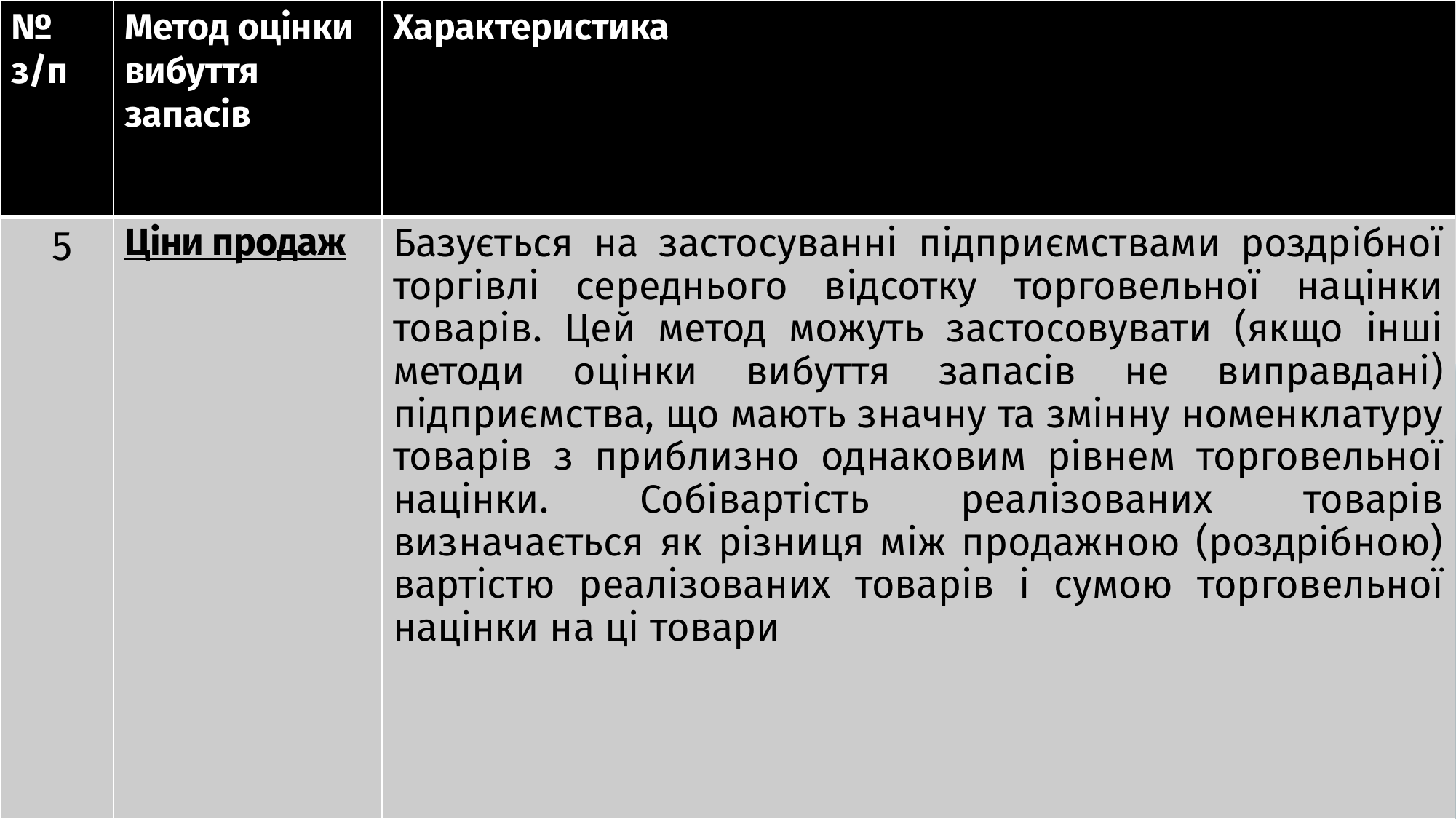

| № з/п | Метод оцінки вибуття запасів | Характеристика |
| --- | --- | --- |
| 5 | Ціни продаж | Базується на застосуванні підприємствами роздрібної торгівлі середнього відсотку торговельної націнки товарів. Цей метод можуть застосовувати (якщо інші методи оцінки вибуття запасів не виправдані) підприємства, що мають значну та змінну номенклатуру товарів з приблизно однаковим рівнем торговельної націнки. Собівартість реалізованих товарів визначається як різниця між продажною (роздрібною) вартістю реалізованих товарів і сумою торговельної націнки на ці товари |